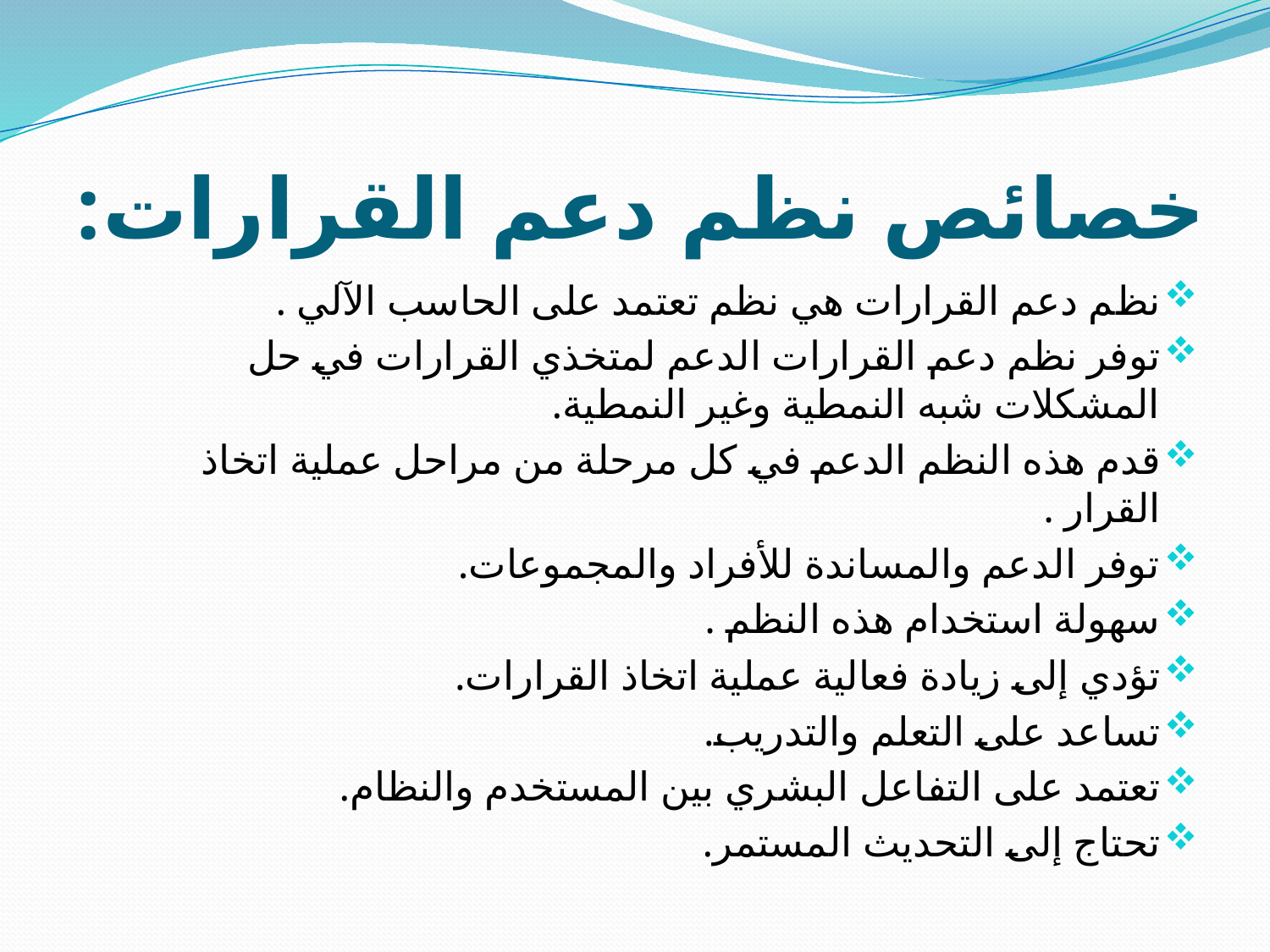

# خصائص نظم دعم القرارات:
نظم دعم القرارات هي نظم تعتمد على الحاسب الآلي .
توفر نظم دعم القرارات الدعم لمتخذي القرارات في حل المشكلات شبه النمطية وغير النمطية.
قدم هذه النظم الدعم في كل مرحلة من مراحل عملية اتخاذ القرار .
توفر الدعم والمساندة للأفراد والمجموعات.
سهولة استخدام هذه النظم .
تؤدي إلى زيادة فعالية عملية اتخاذ القرارات.
تساعد على التعلم والتدريب.
تعتمد على التفاعل البشري بين المستخدم والنظام.
تحتاج إلى التحديث المستمر.